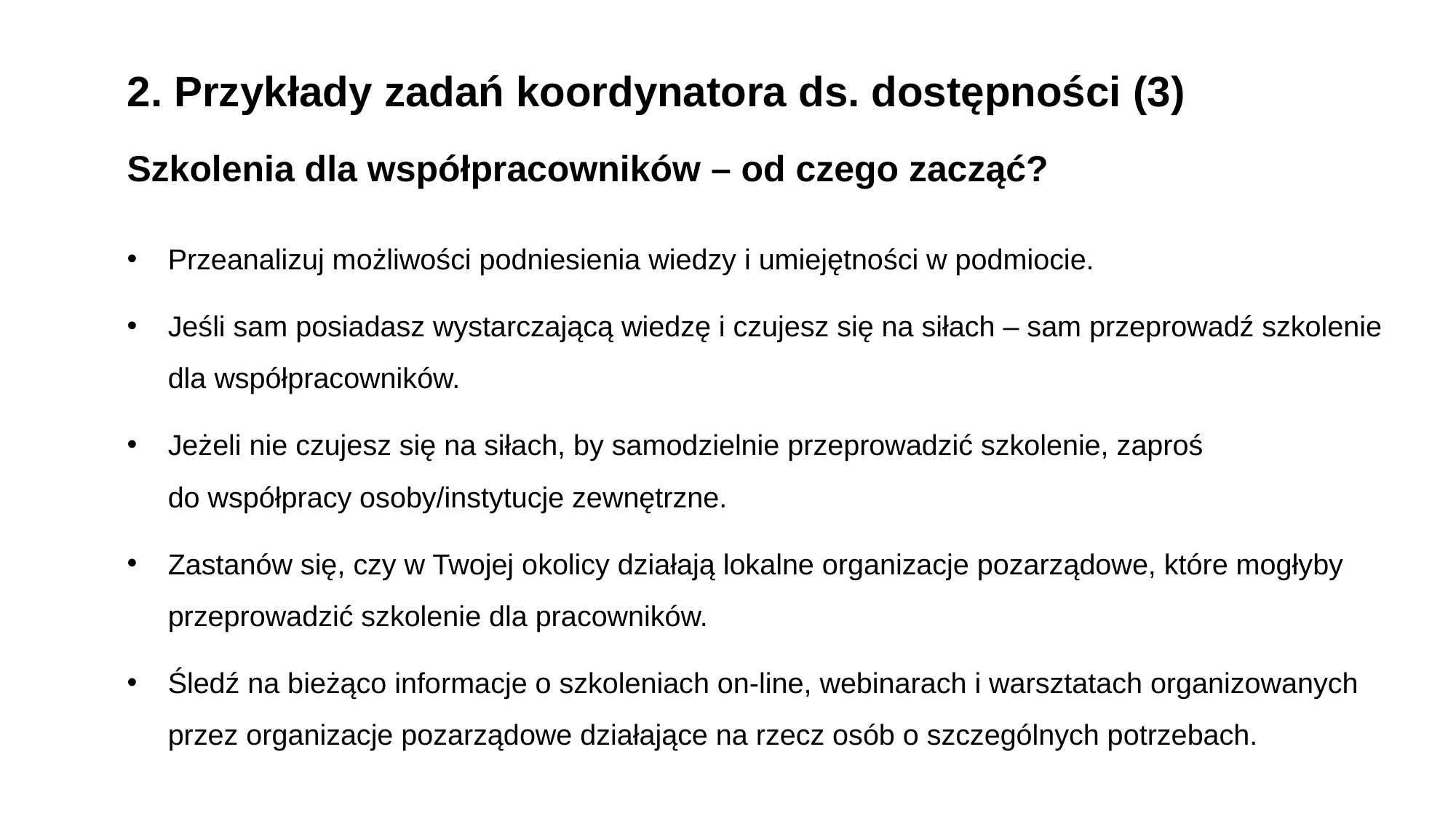

2. Przykłady zadań koordynatora ds. dostępności (3)
# Szkolenia dla współpracowników – od czego zacząć?
Przeanalizuj możliwości podniesienia wiedzy i umiejętności w podmiocie.
Jeśli sam posiadasz wystarczającą wiedzę i czujesz się na siłach – sam przeprowadź szkolenie dla współpracowników.
Jeżeli nie czujesz się na siłach, by samodzielnie przeprowadzić szkolenie, zaproś
do współpracy osoby/instytucje zewnętrzne.
Zastanów się, czy w Twojej okolicy działają lokalne organizacje pozarządowe, które mogłyby przeprowadzić szkolenie dla pracowników.
Śledź na bieżąco informacje o szkoleniach on-line, webinarach i warsztatach organizowanych przez organizacje pozarządowe działające na rzecz osób o szczególnych potrzebach.